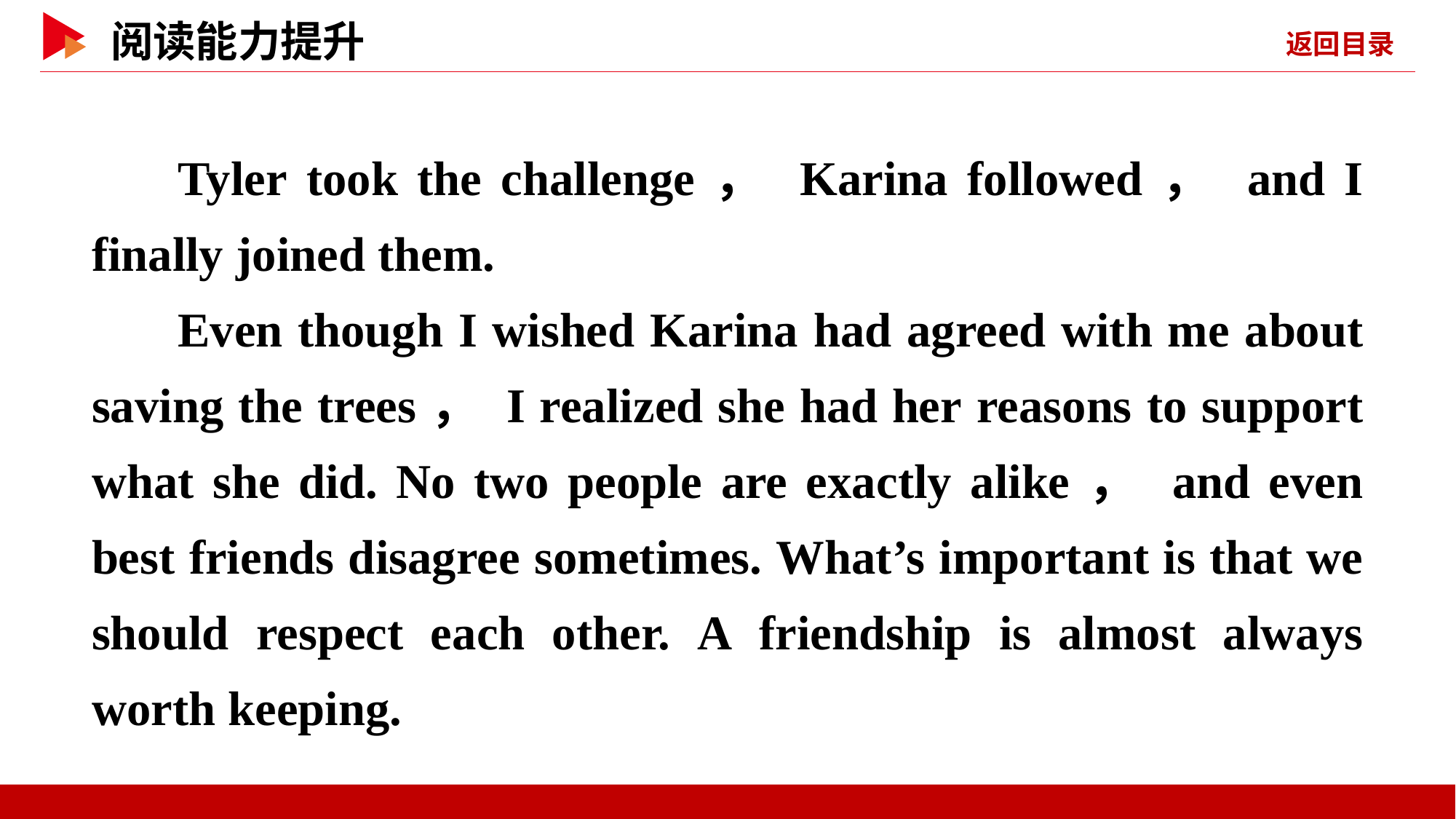

Tyler took the challenge， Karina followed， and I finally joined them.
Even though I wished Karina had agreed with me about saving the trees， I realized she had her reasons to support what she did. No two people are exactly alike， and even best friends disagree sometimes. What’s important is that we should respect each other. A friendship is almost always worth keeping.